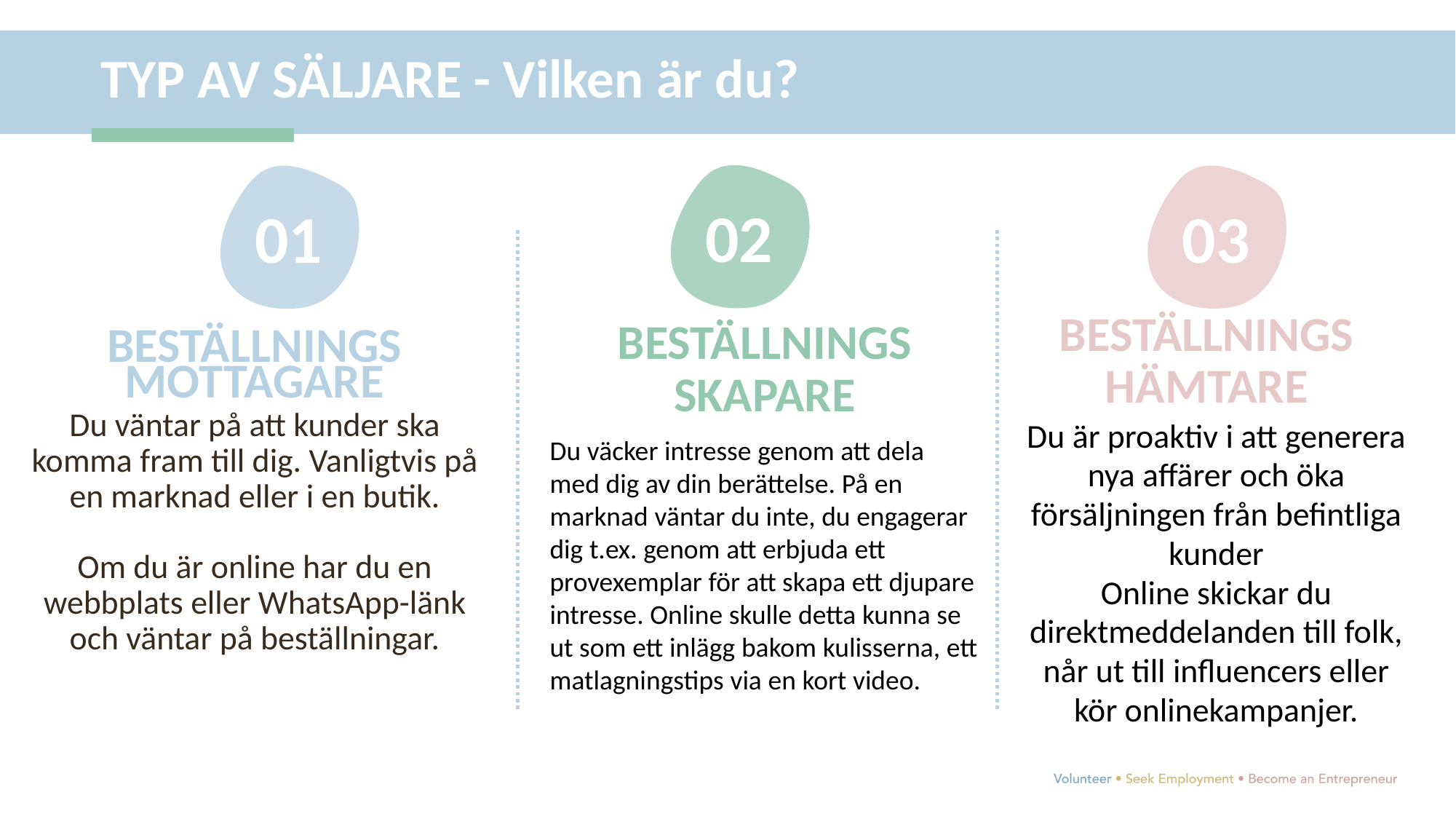

TYP AV SÄLJARE - Vilken är du?

02

03

01
BESTÄLLNINGS
HÄMTARE
BESTÄLLNINGS
SKAPARE

BESTÄLLNINGS
MOTTAGARE
Du väntar på att kunder ska komma fram till dig. Vanligtvis på en marknad eller i en butik.

Om du är online har du en webbplats eller WhatsApp-länk och väntar på beställningar.
Du är proaktiv i att generera nya affärer och öka försäljningen från befintliga kunder
Online skickar du direktmeddelanden till folk, når ut till influencers eller kör onlinekampanjer.

Du väcker intresse genom att dela med dig av din berättelse. På en marknad väntar du inte, du engagerar dig t.ex. genom att erbjuda ett provexemplar för att skapa ett djupare intresse. Online skulle detta kunna se ut som ett inlägg bakom kulisserna, ett matlagningstips via en kort video.